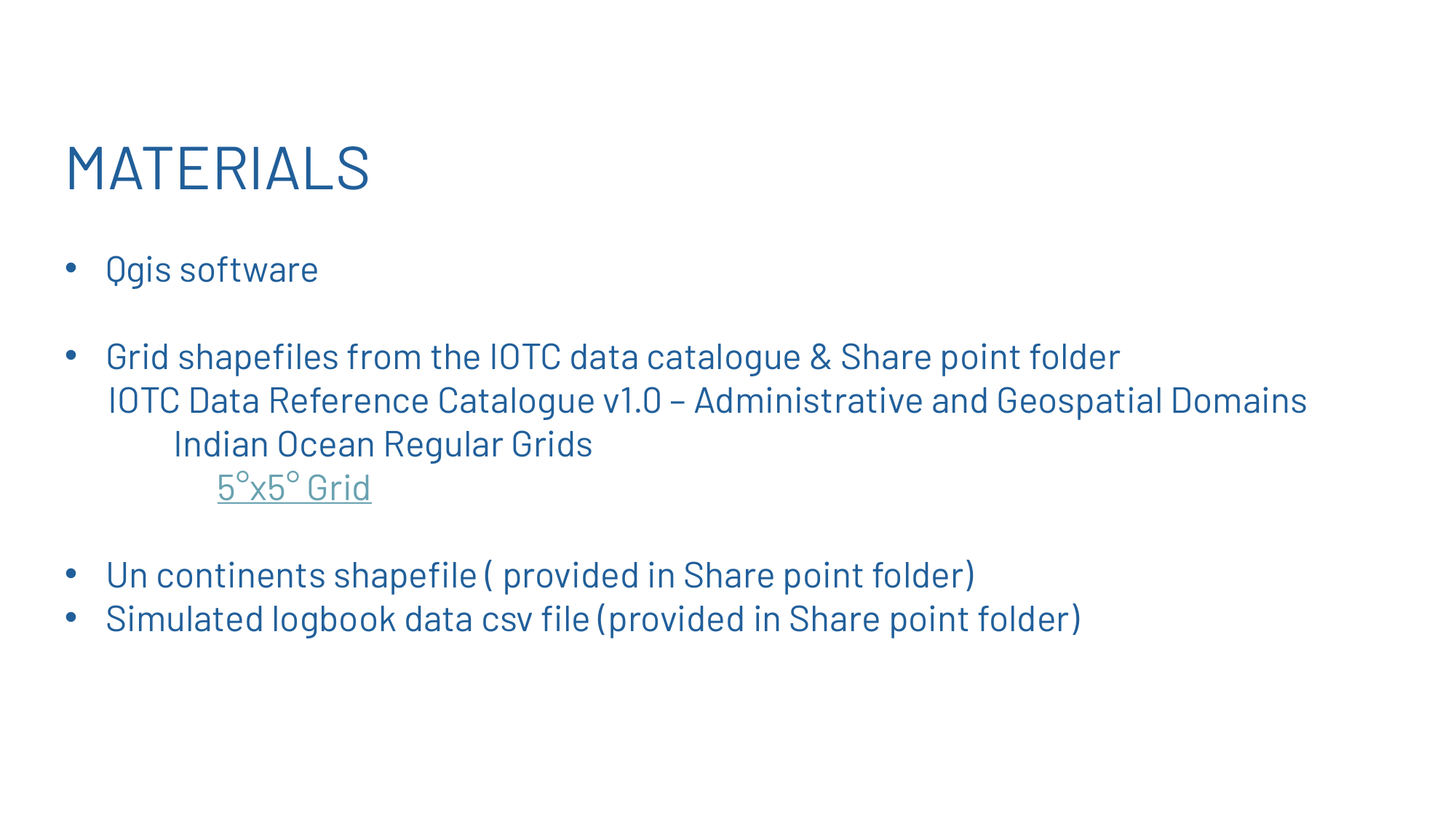

MATERIALS

Qgis software

Grid shapefiles from the IOTC data catalogue & Share point folder
      IOTC Data Reference Catalogue v1.0 – Administrative and Geospatial Domains
	Indian Ocean Regular Grids
	      5°x5° Grid

Un continents shapefile ( provided in Share point folder)
Simulated logbook data csv file (provided in Share point folder)